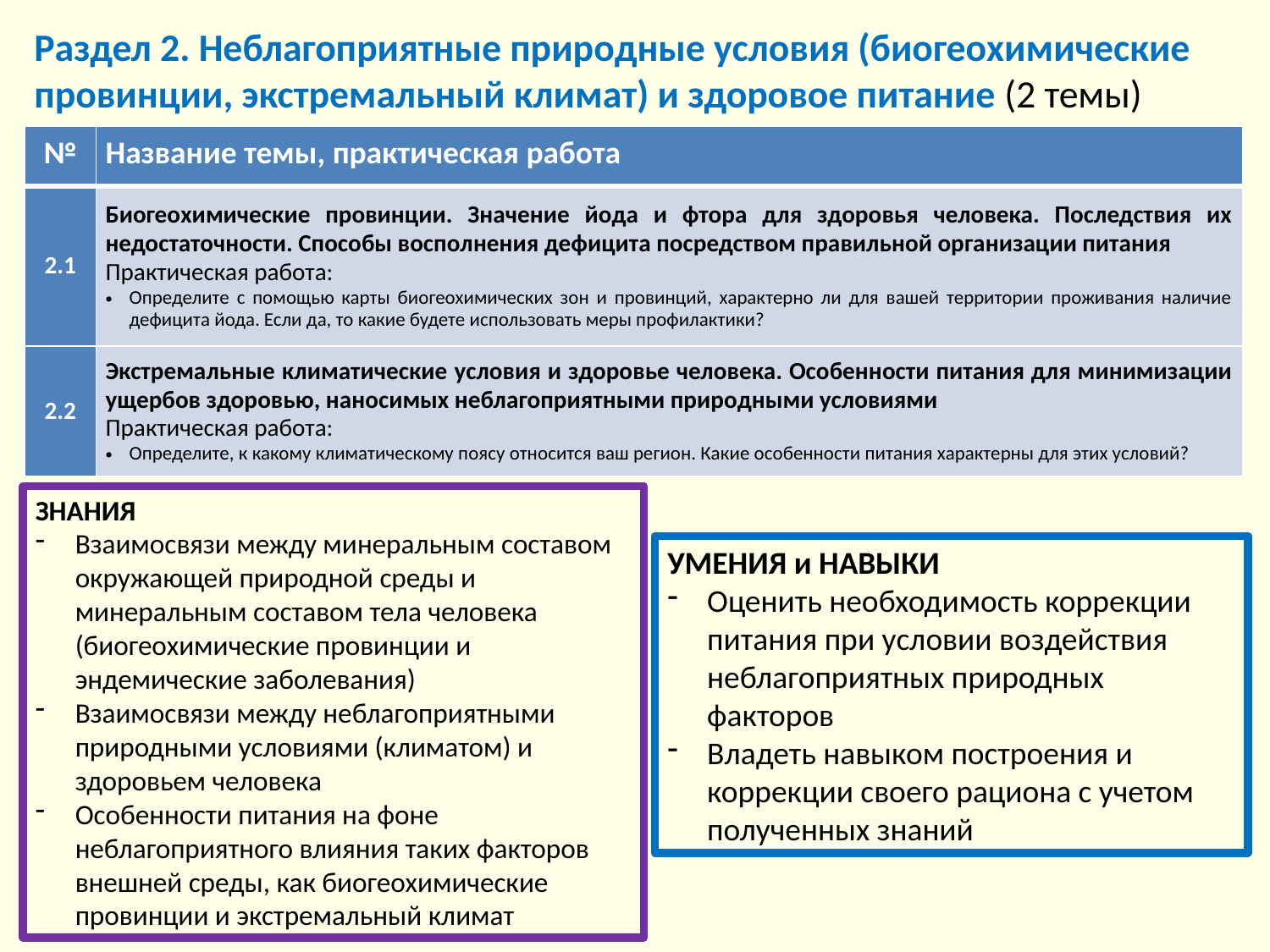

Раздел 2. Неблагоприятные природные условия (биогеохимические провинции, экстремальный климат) и здоровое питание (2 темы)
| № | Название темы, практическая работа |
| --- | --- |
| 2.1 | Биогеохимические провинции. Значение йода и фтора для здоровья человека. Последствия их недостаточности. Способы восполнения дефицита посредством правильной организации питания Практическая работа: Определите с помощью карты биогеохимических зон и провинций, характерно ли для вашей территории проживания наличие дефицита йода. Если да, то какие будете использовать меры профилактики? |
| 2.2 | Экстремальные климатические условия и здоровье человека. Особенности питания для минимизации ущербов здоровью, наносимых неблагоприятными природными условиями Практическая работа: Определите, к какому климатическому поясу относится ваш регион. Какие особенности питания характерны для этих условий? |
ЗНАНИЯ
Взаимосвязи между минеральным составом окружающей природной среды и минеральным составом тела человека (биогеохимические провинции и эндемические заболевания)
Взаимосвязи между неблагоприятными природными условиями (климатом) и здоровьем человека
Особенности питания на фоне неблагоприятного влияния таких факторов внешней среды, как биогеохимические провинции и экстремальный климат
УМЕНИЯ и НАВЫКИ
Оценить необходимость коррекции питания при условии воздействия неблагоприятных природных факторов
Владеть навыком построения и коррекции своего рациона с учетом полученных знаний